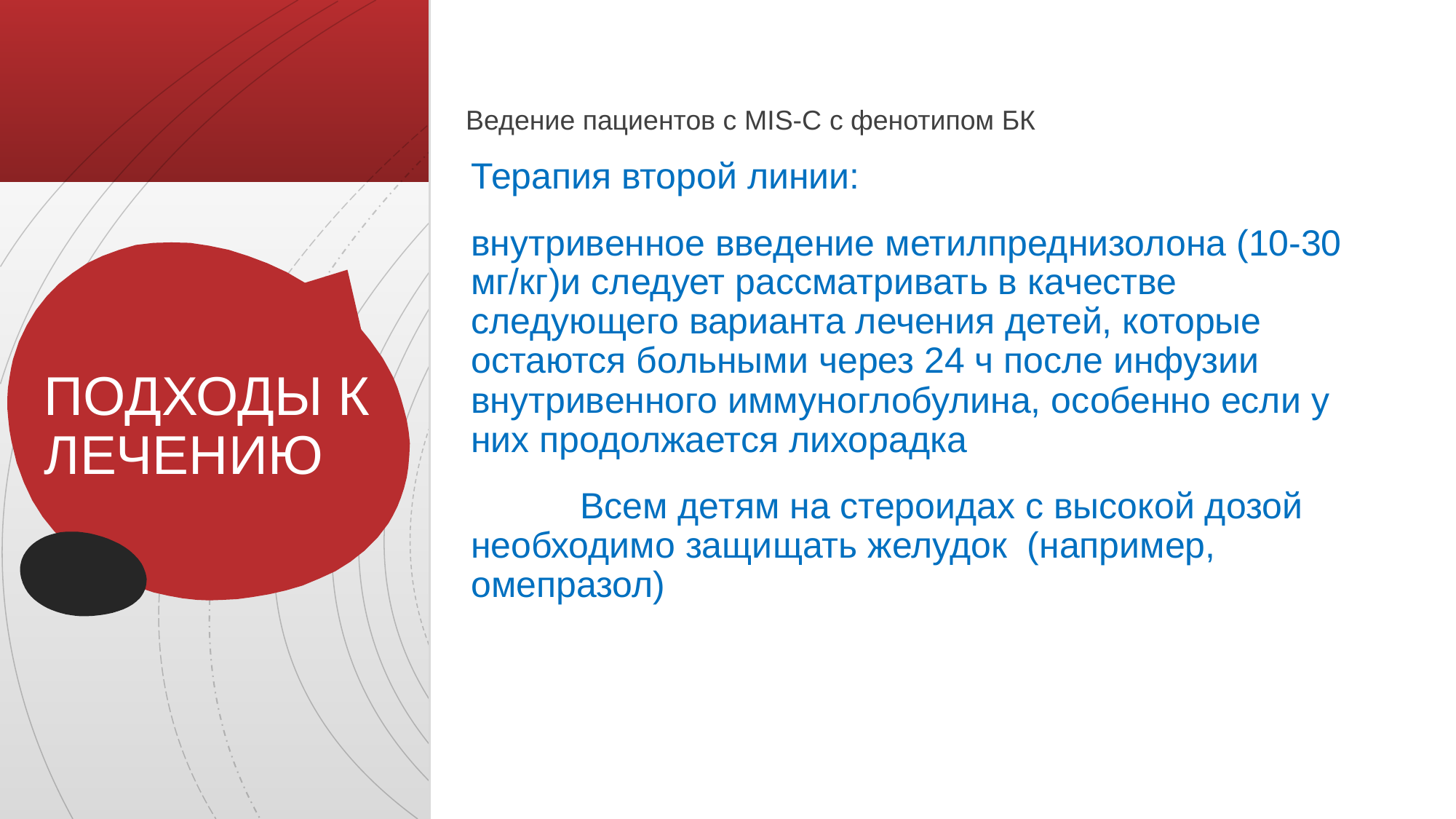

Ведение пациентов с MIS-C с фенотипом БК
Терапия второй линии:
внутривенное введение метилпреднизолона (10-30 мг/кг)и следует рассматривать в качестве следующего варианта лечения детей, которые остаются больными через 24 ч после инфузии внутривенного иммуноглобулина, особенно если у них продолжается лихорадка
	Всем детям на стероидах с высокой дозой необходимо защищать желудок  (например, омепразол)

# ПОДХОДЫ К ЛЕЧЕНИЮ